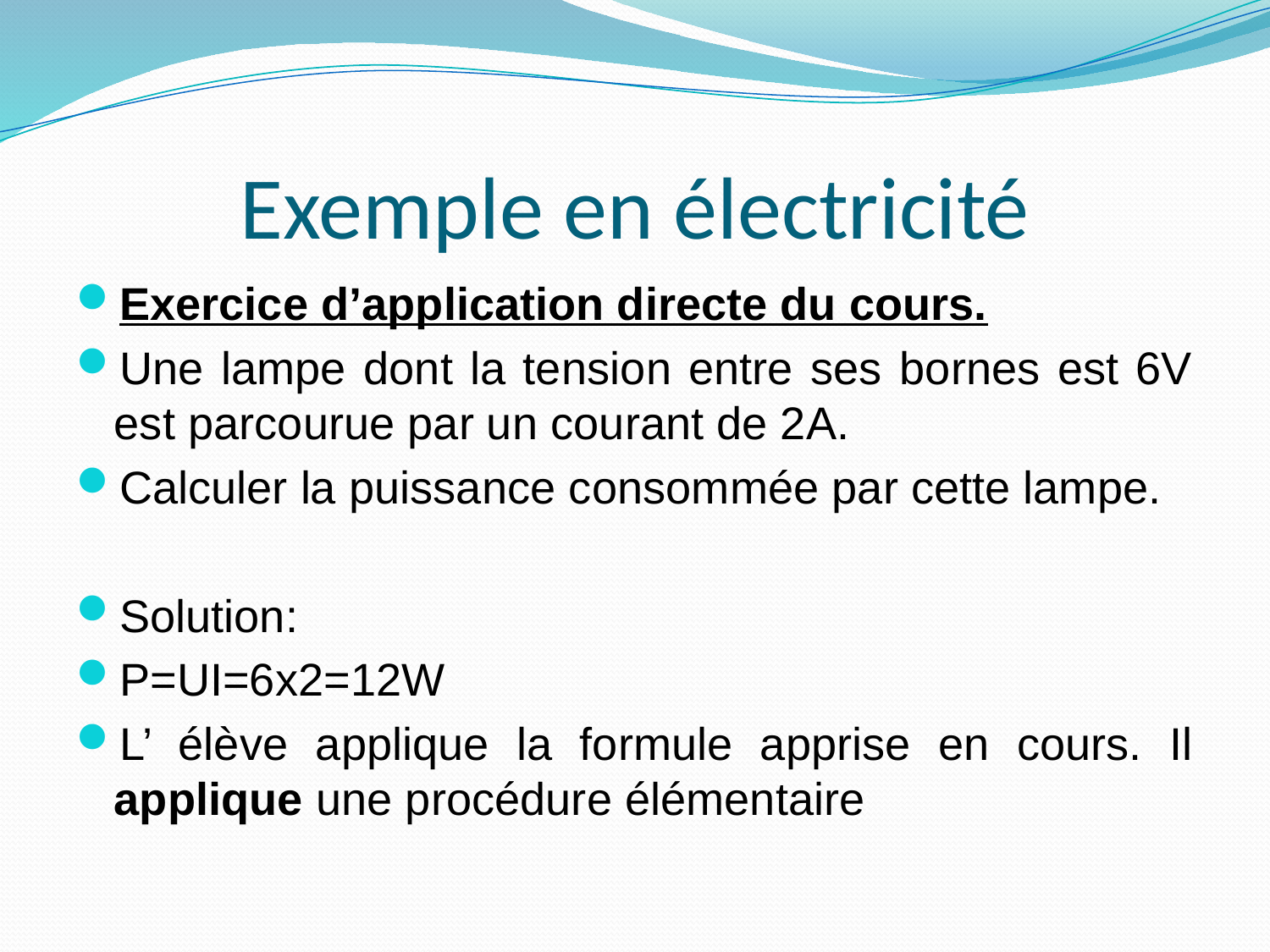

# Exemple en électricité
Exercice d’application directe du cours.
Une lampe dont la tension entre ses bornes est 6V est parcourue par un courant de 2A.
Calculer la puissance consommée par cette lampe.

Solution:
P=UI=6x2=12W
L’ élève applique la formule apprise en cours. Il applique une procédure élémentaire